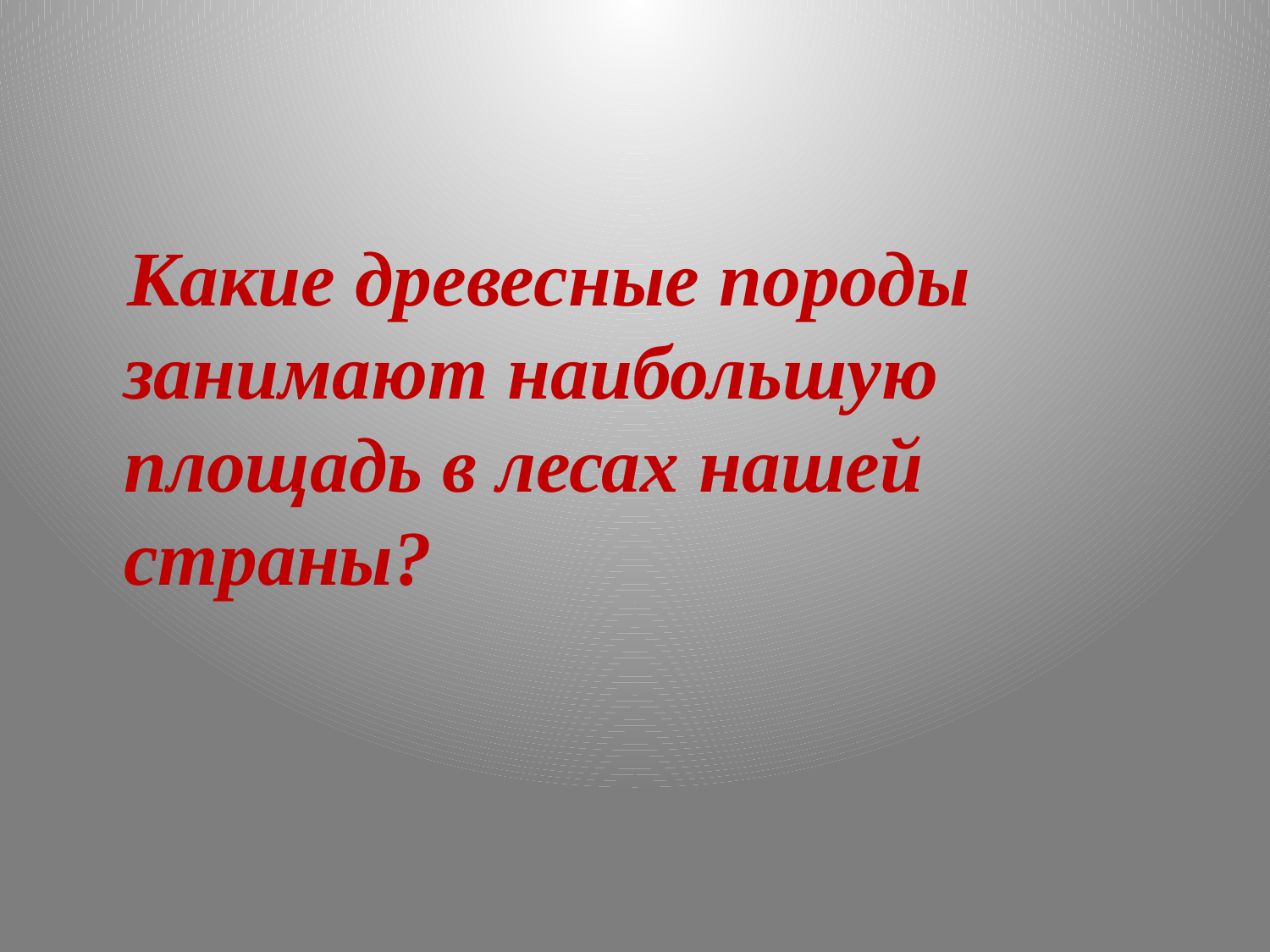

#
    Какие древесные породы занимают наибольшую площадь в лесах нашей страны?